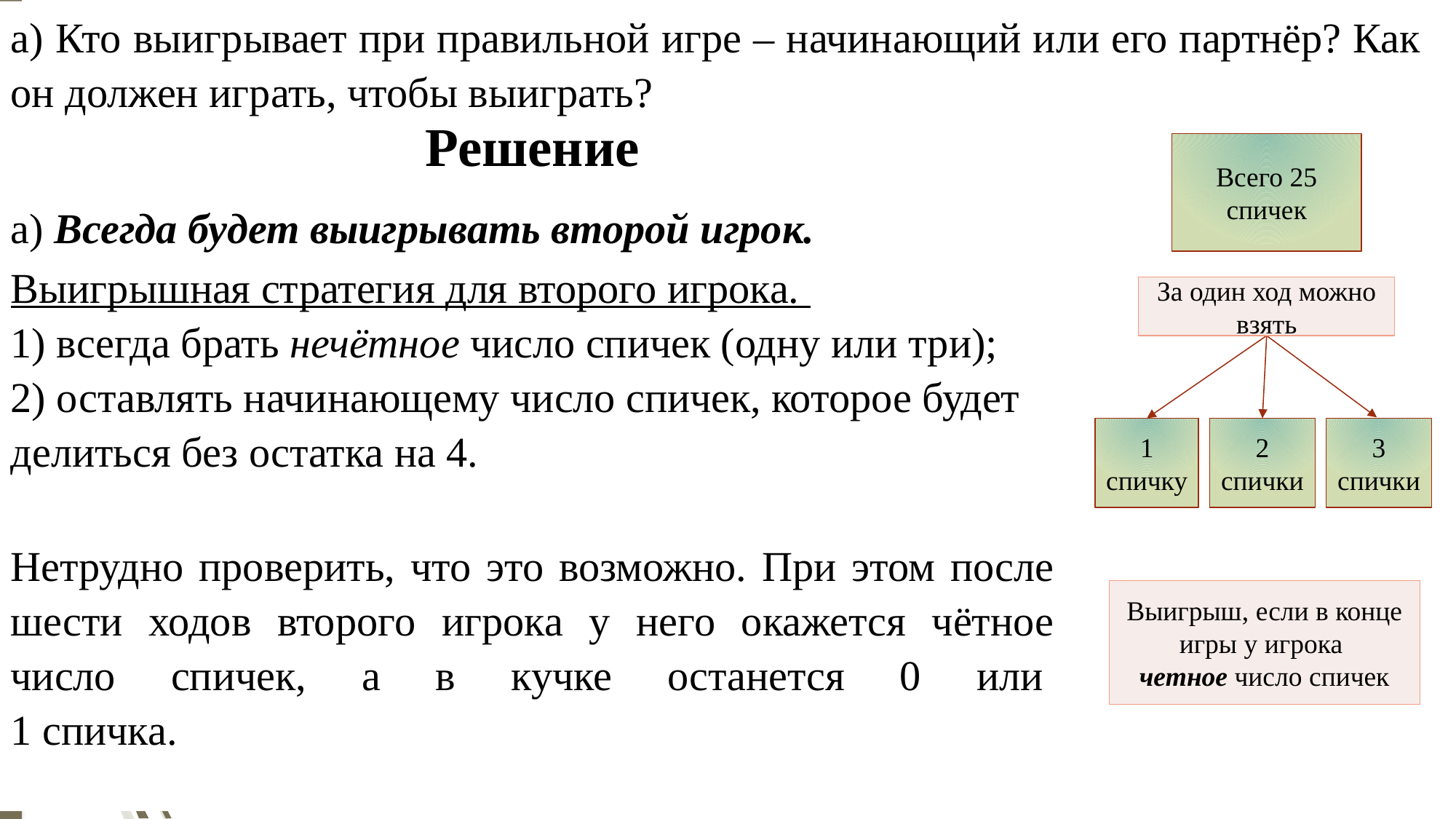

а) Кто выигрывает при правильной игре – начинающий или его партнёр? Как он должен играть, чтобы выиграть?
# Решение
Всего 25 спичек
За один ход можно взять
1 спичку
2 спички
3 спички
Выигрыш, если в конце игры у игрока
четное число спичек
а) Всегда будет выигрывать второй игрок.
Выигрышная стратегия для второго игрока.
1) всегда брать нечётное число спичек (одну или три); 
2) оставлять начинающему число спичек, которое будет делиться без остатка на 4.
Нетрудно проверить, что это возможно. При этом после шести ходов второго игрока у него окажется чётное число спичек, а в кучке останется 0 или 
1 спичка.